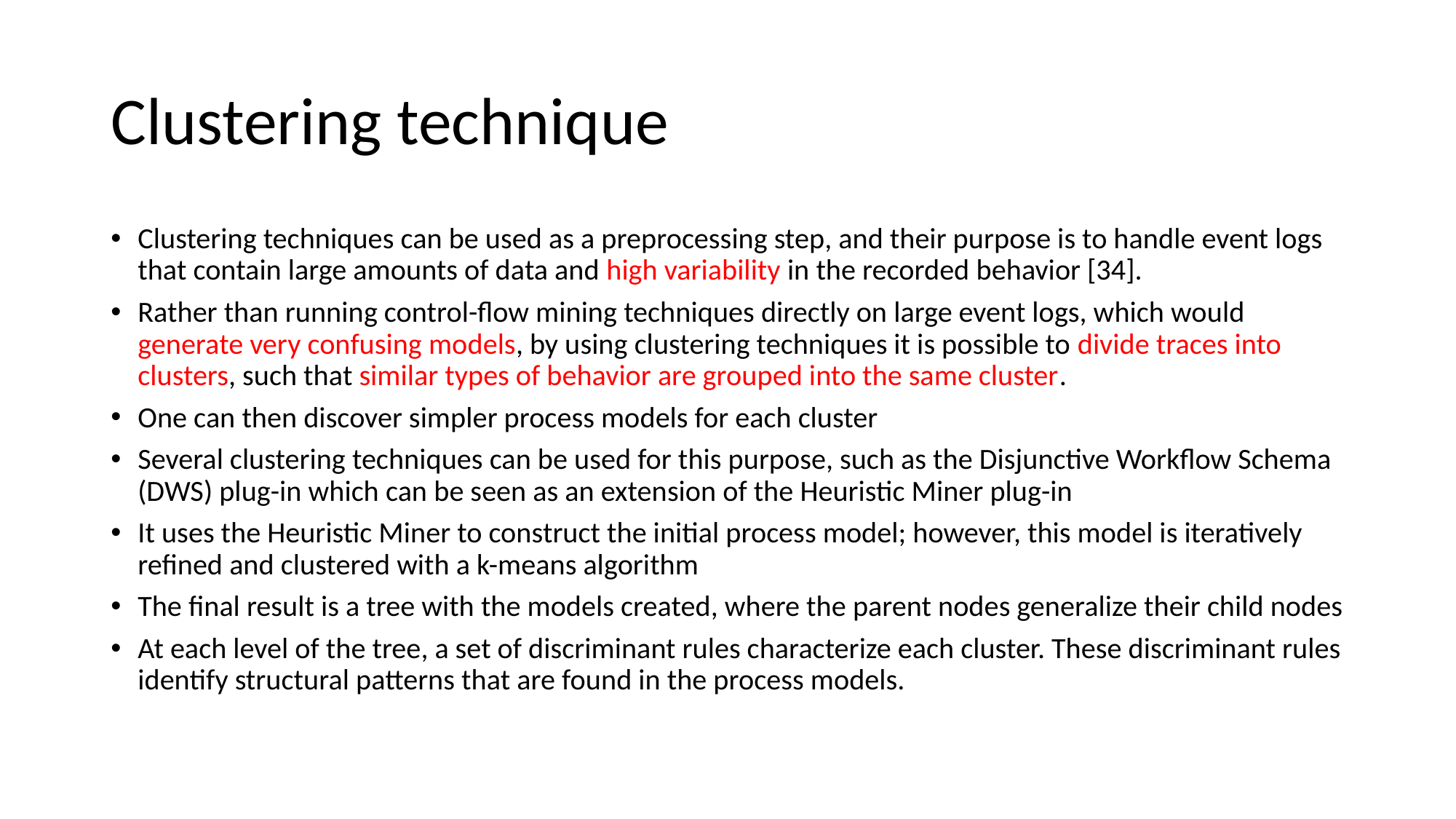

# Clustering technique
Clustering techniques can be used as a preprocessing step, and their purpose is to handle event logs that contain large amounts of data and high variability in the recorded behavior [34].
Rather than running control-flow mining techniques directly on large event logs, which would generate very confusing models, by using clustering techniques it is possible to divide traces into clusters, such that similar types of behavior are grouped into the same cluster.
One can then discover simpler process models for each cluster
Several clustering techniques can be used for this purpose, such as the Disjunctive Workflow Schema (DWS) plug-in which can be seen as an extension of the Heuristic Miner plug-in
It uses the Heuristic Miner to construct the initial process model; however, this model is iteratively refined and clustered with a k-means algorithm
The final result is a tree with the models created, where the parent nodes generalize their child nodes
At each level of the tree, a set of discriminant rules characterize each cluster. These discriminant rules identify structural patterns that are found in the process models.